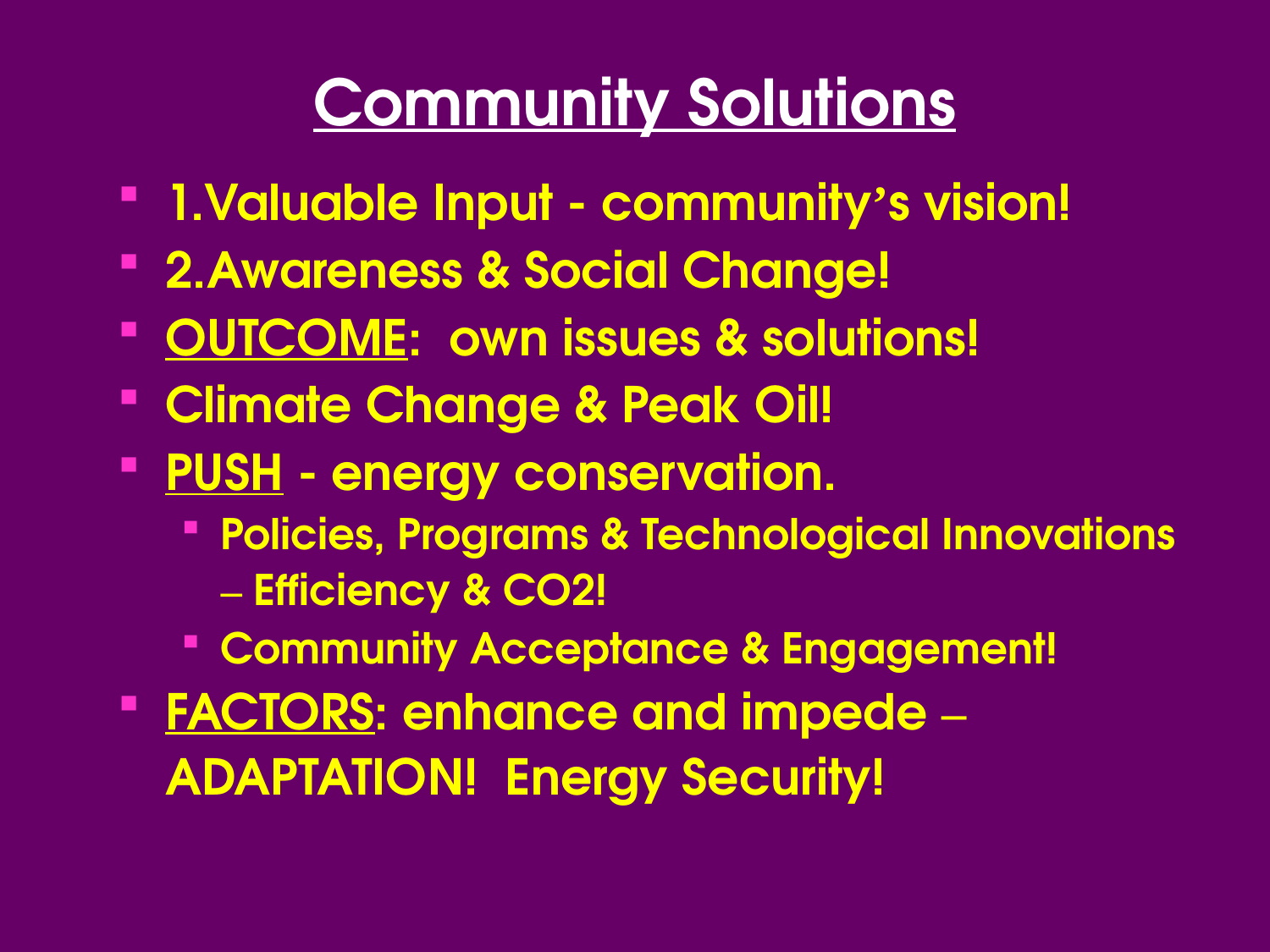

# Community Solutions
1.Valuable Input - community’s vision!
2.Awareness & Social Change!
OUTCOME:  own issues & solutions!
Climate Change & Peak Oil!
PUSH - energy conservation.
Policies, Programs & Technological Innovations – Efficiency & CO2!
Community Acceptance & Engagement!
FACTORS: enhance and impede – ADAPTATION!  Energy Security!